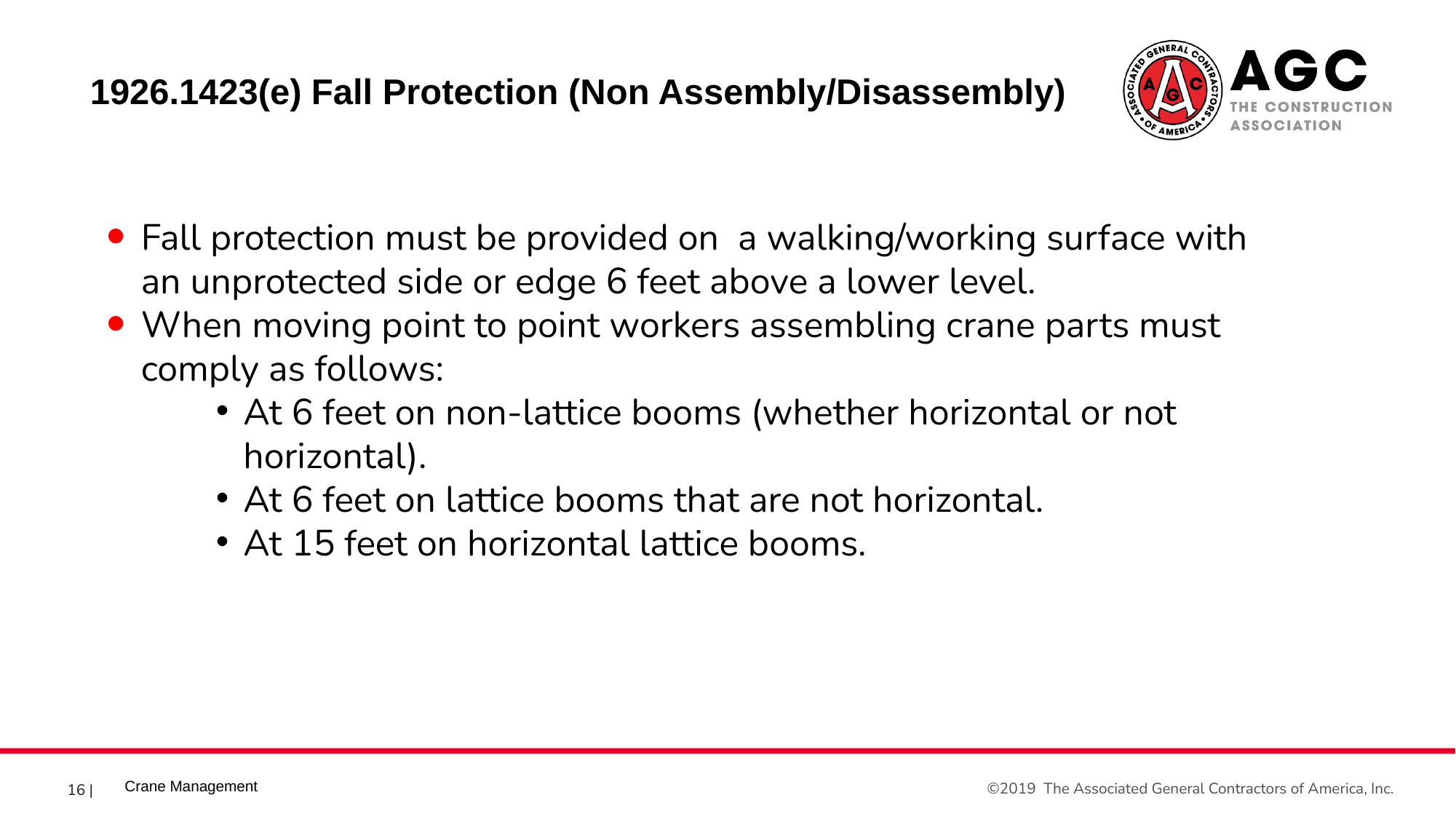

1926.1423(e) Fall Protection (Non Assembly/Disassembly)

Fall protection must be provided on  a walking/working surface with an unprotected side or edge 6 feet above a lower level.
When moving point to point workers assembling crane parts must comply as follows:
At 6 feet on non-lattice booms (whether horizontal or not horizontal).
At 6 feet on lattice booms that are not horizontal.
At 15 feet on horizontal lattice booms.
Crane Management